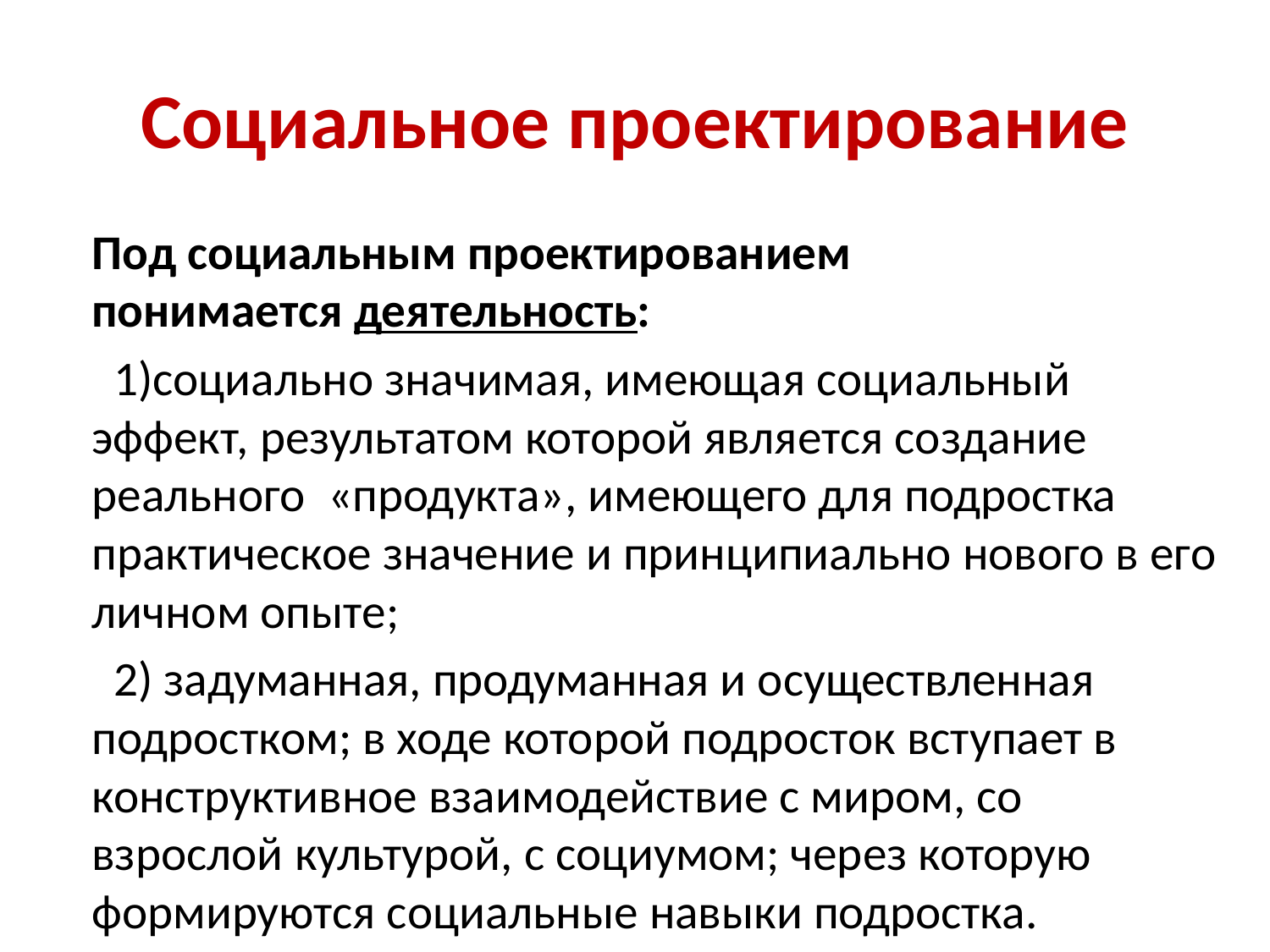

# Социальное проектирование
Под социальным проектированием понимается деятельность:
      1)социально значимая, имеющая социальный эффект, результатом которой является создание реального  «продукта», имеющего для подростка практическое значение и принципиально нового в его личном опыте;
      2) задуманная, продуманная и осуществленная подростком; в ходе которой подросток вступает в конструктивное взаимодействие с миром, со взрослой культурой, с социумом; через которую формируются социальные навыки подростка.